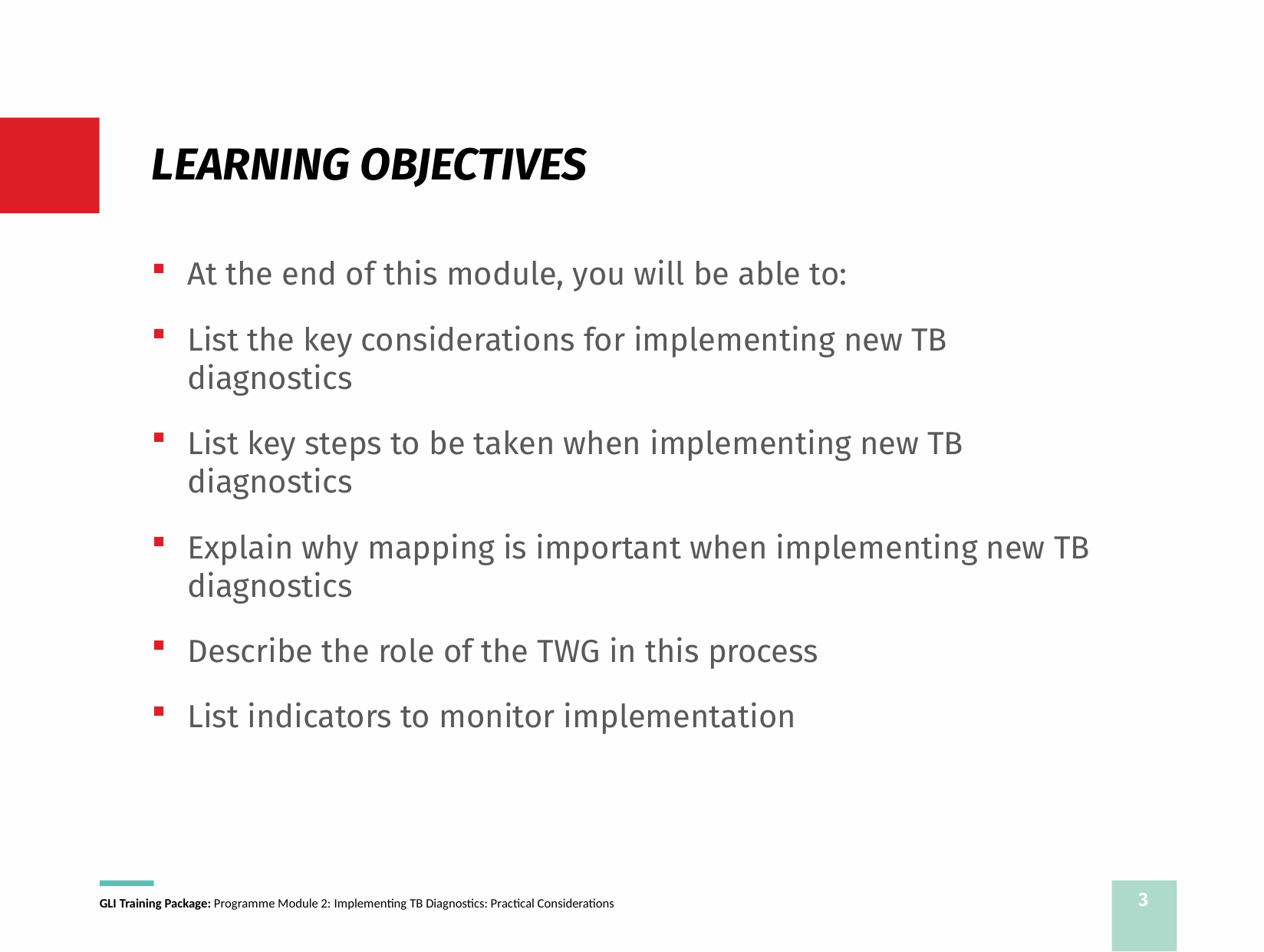

# LEARNING OBJECTIVES
At the end of this module, you will be able to:
List the key considerations for implementing new TB diagnostics
List key steps to be taken when implementing new TB diagnostics
Explain why mapping is important when implementing new TB diagnostics
Describe the role of the TWG in this process
List indicators to monitor implementation